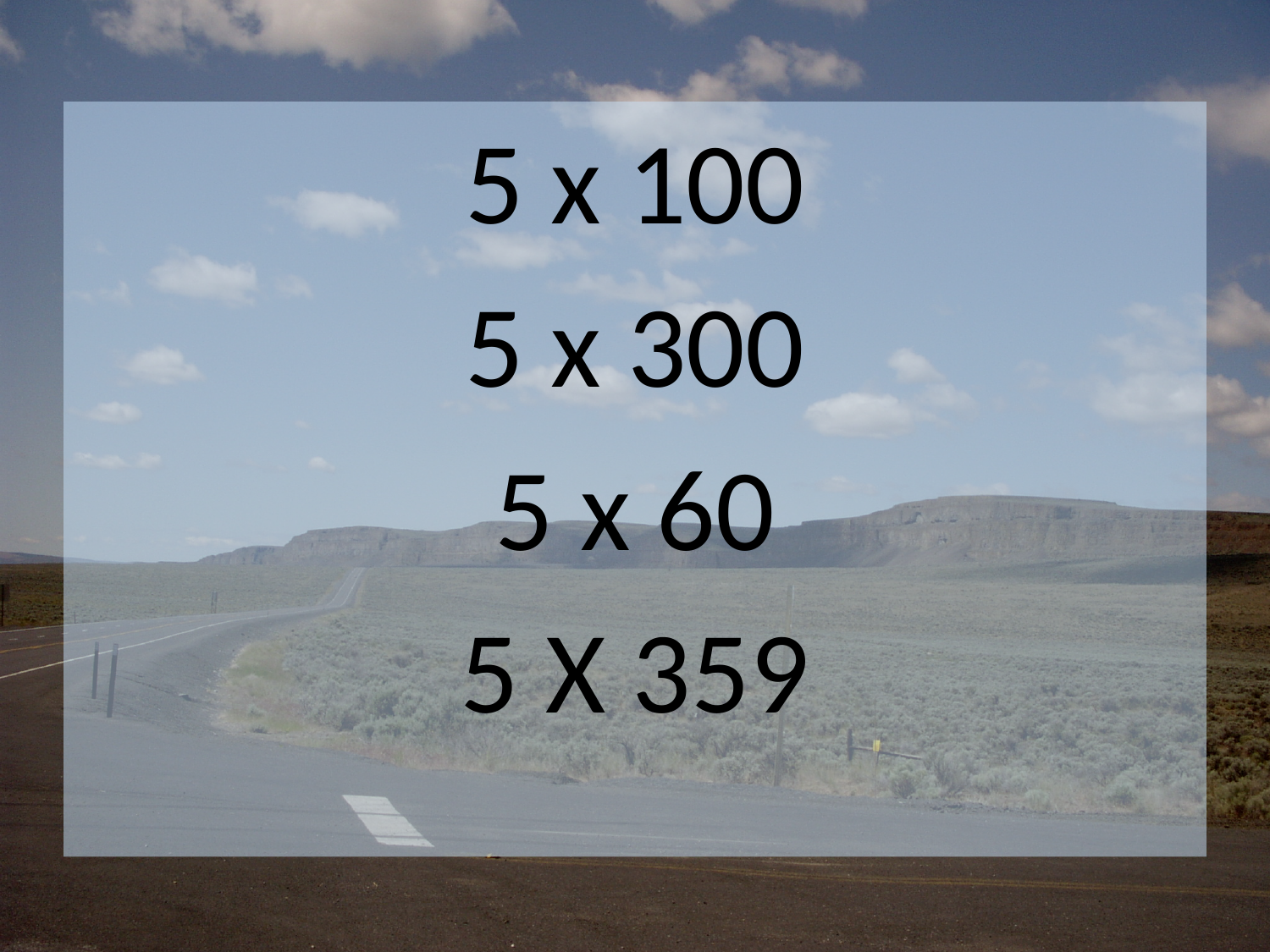

5 x 100
5 x 300
5 x 60
5 X 359